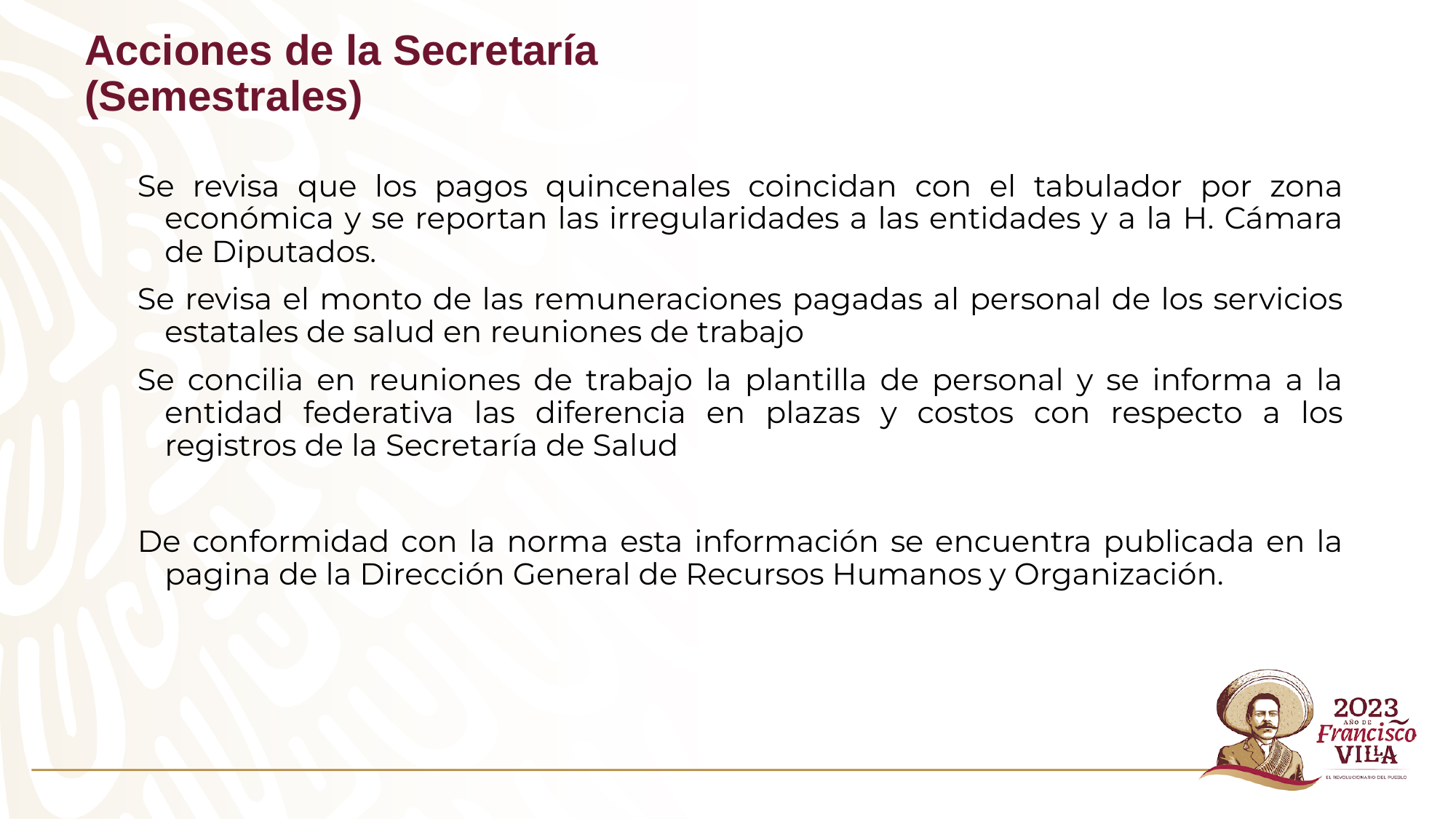

# Acciones de la Secretaría (Semestrales)
Se revisa que los pagos quincenales coincidan con el tabulador por zona económica y se reportan las irregularidades a las entidades y a la H. Cámara de Diputados.
Se revisa el monto de las remuneraciones pagadas al personal de los servicios estatales de salud en reuniones de trabajo
Se concilia en reuniones de trabajo la plantilla de personal y se informa a la entidad federativa las diferencia en plazas y costos con respecto a los registros de la Secretaría de Salud

De conformidad con la norma esta información se encuentra publicada en la pagina de la Dirección General de Recursos Humanos y Organización.